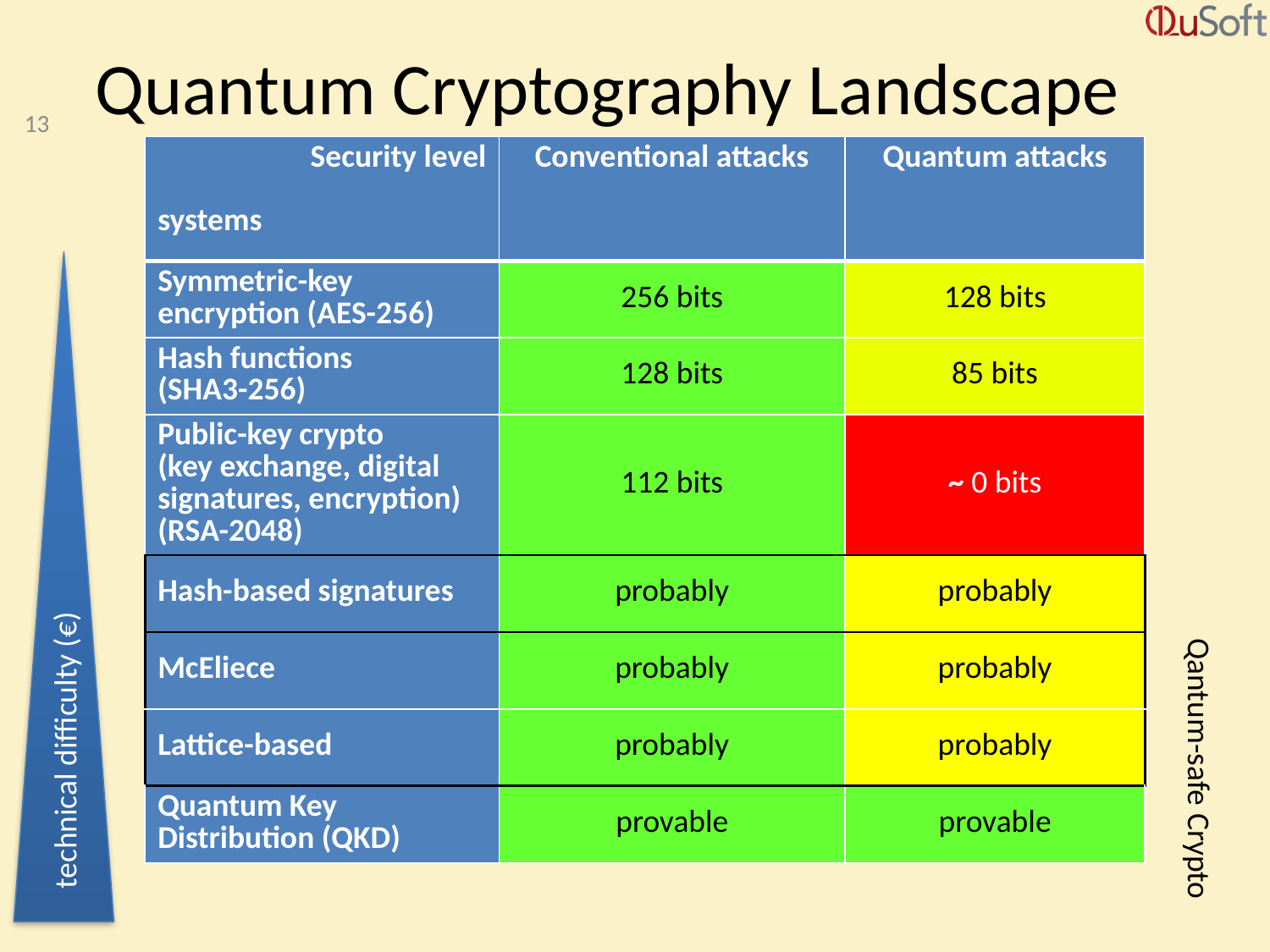

# Quantum Cryptography Landscape
13
| Security level systems | Conventional attacks | Quantum attacks |
| --- | --- | --- |
| Symmetric-key encryption (AES-256) | 256 bits | 128 bits |
| Hash functions (SHA3-256) | 128 bits | 85 bits |
| Public-key crypto (key exchange, digital signatures, encryption) (RSA-2048) | 112 bits | ~ 0 bits |
| Hash-based signatures | probably | probably |
| McEliece | probably | probably |
| Lattice-based | probably | probably |
| Quantum Key Distribution (QKD) | provable | provable |
 technical difficulty (€)
Qantum-safe Crypto